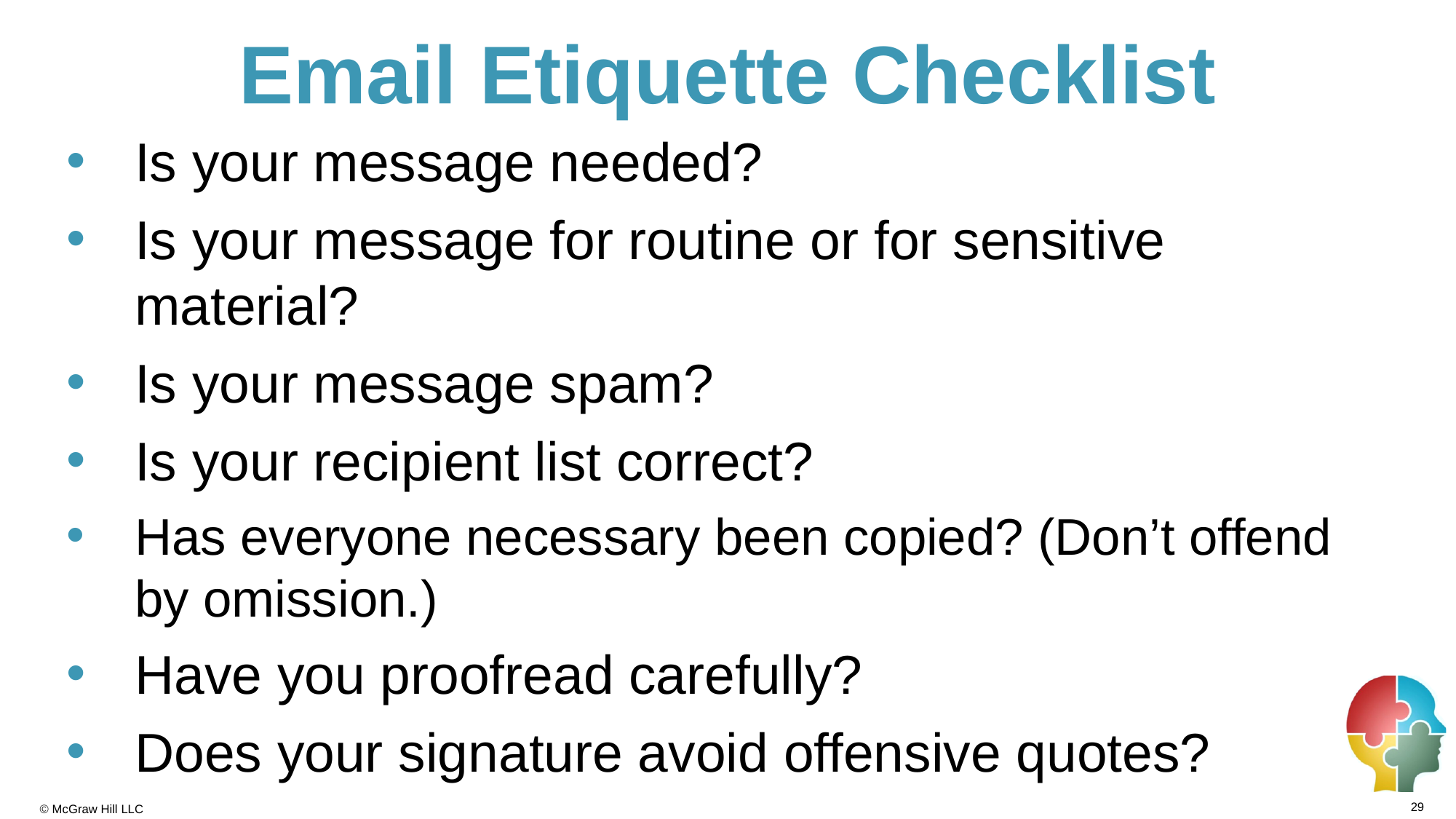

# Email Etiquette Checklist
Is your message needed?
Is your message for routine or for sensitive material?
Is your message spam?
Is your recipient list correct?
Has everyone necessary been copied? (Don’t offend by omission.)
Have you proofread carefully?
Does your signature avoid offensive quotes?
29